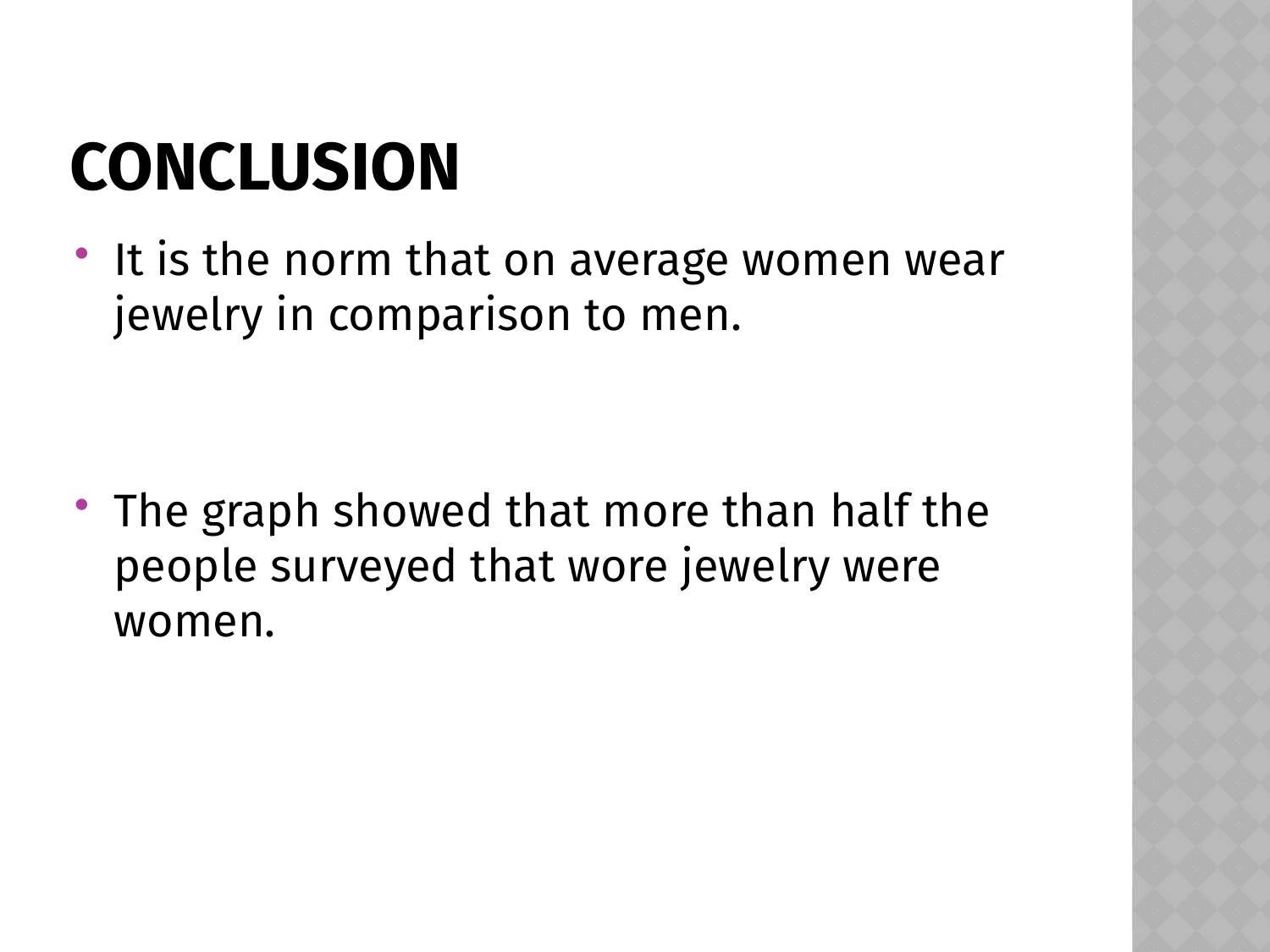

# Conclusion
It is the norm that on average women wear jewelry in comparison to men.

The graph showed that more than half the people surveyed that wore jewelry were women.